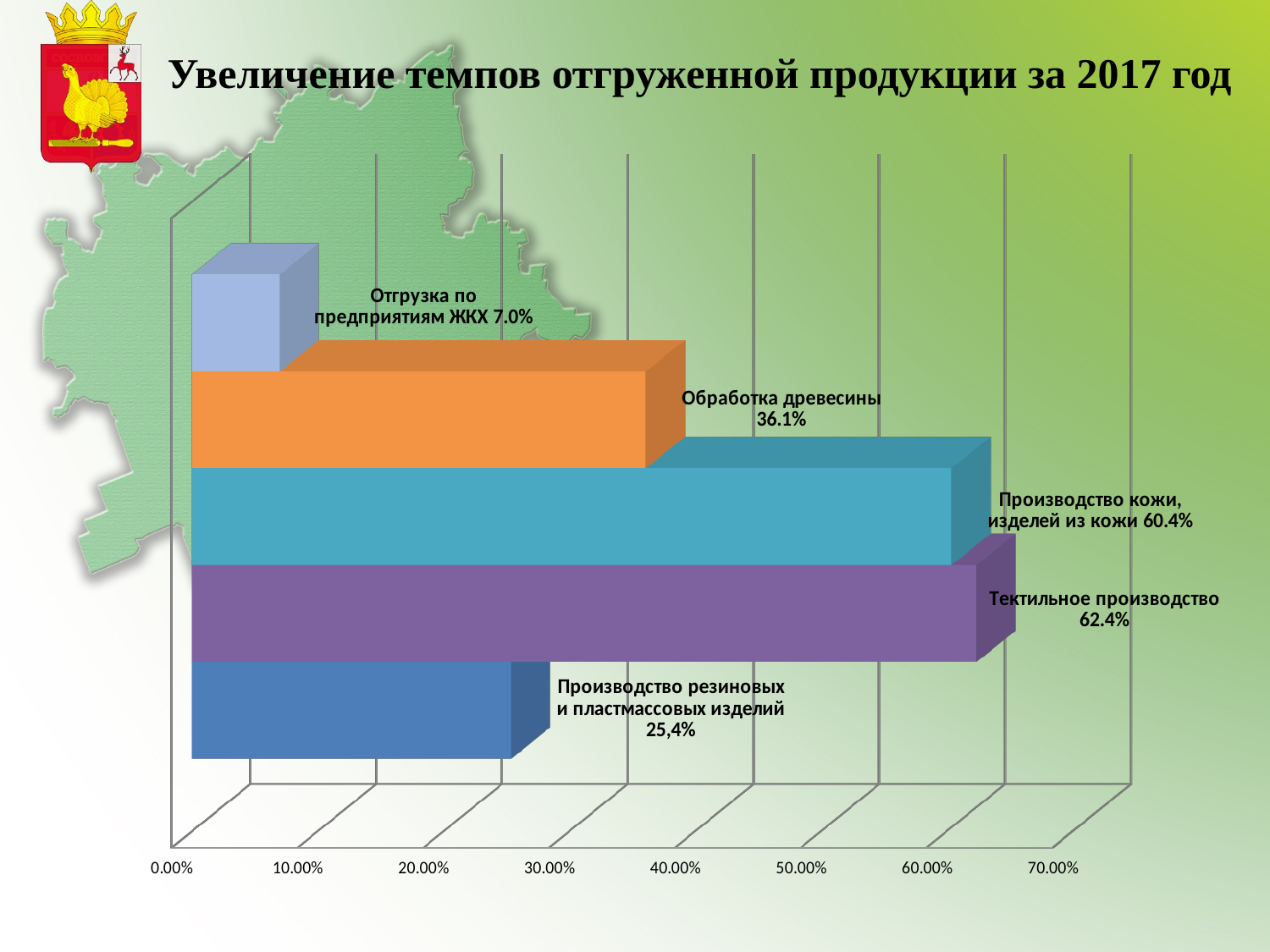

Увеличение темпов отгруженной продукции за 2017 год

[unsupported chart]